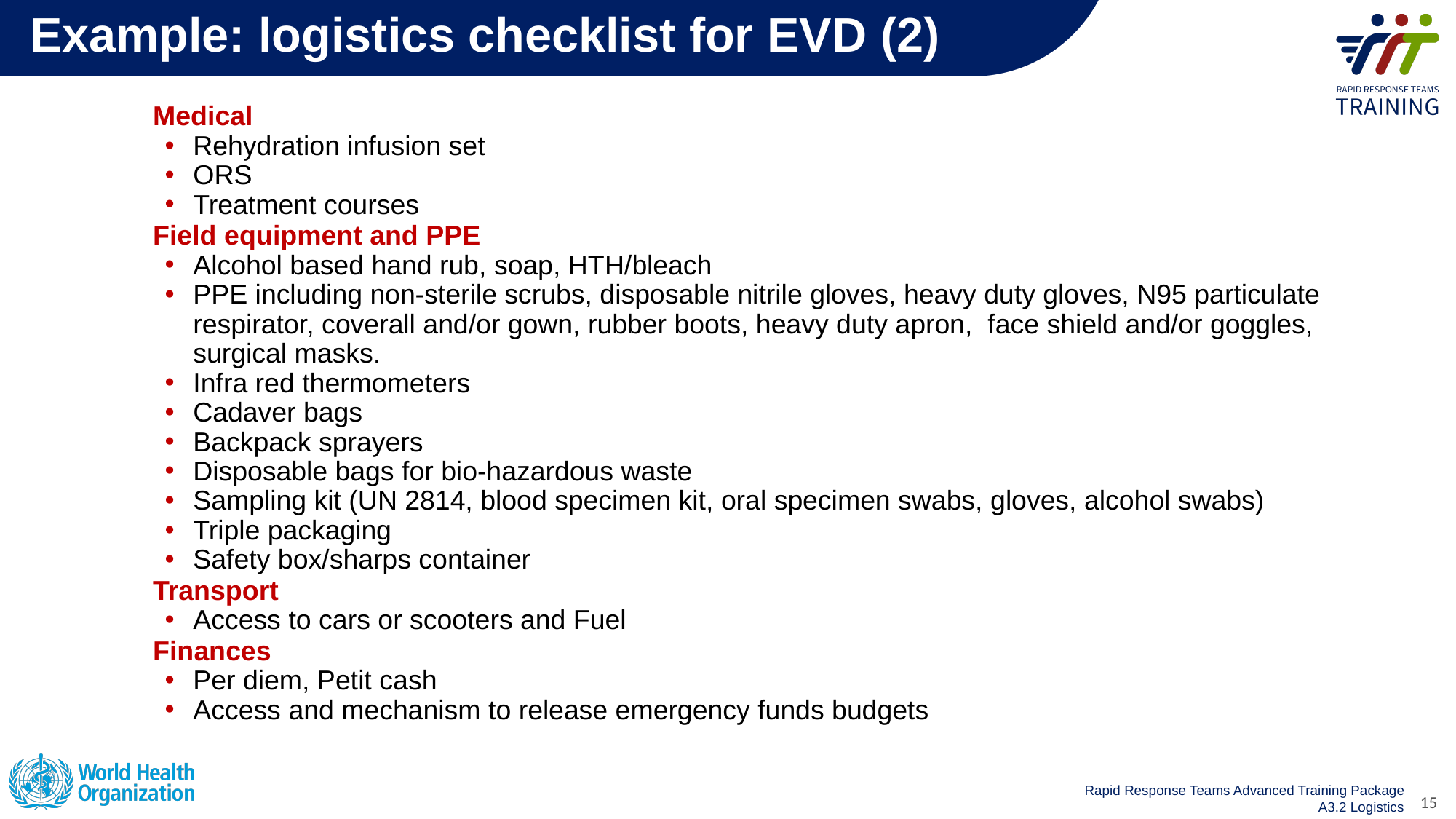

# Example: logistics checklist for EVD (2)
Medical
Rehydration infusion set
ORS
Treatment courses
Field equipment and PPE
Alcohol based hand rub, soap, HTH/bleach
PPE including non-sterile scrubs, disposable nitrile gloves, heavy duty gloves, N95 particulate respirator, coverall and/or gown, rubber boots, heavy duty apron,  face shield and/or goggles, surgical masks.
Infra red thermometers
Cadaver bags
Backpack sprayers
Disposable bags for bio-hazardous waste
Sampling kit (UN 2814, blood specimen kit, oral specimen swabs, gloves, alcohol swabs)
Triple packaging
Safety box/sharps container
Transport
Access to cars or scooters and Fuel
Finances
Per diem, Petit cash
Access and mechanism to release emergency funds budgets
15